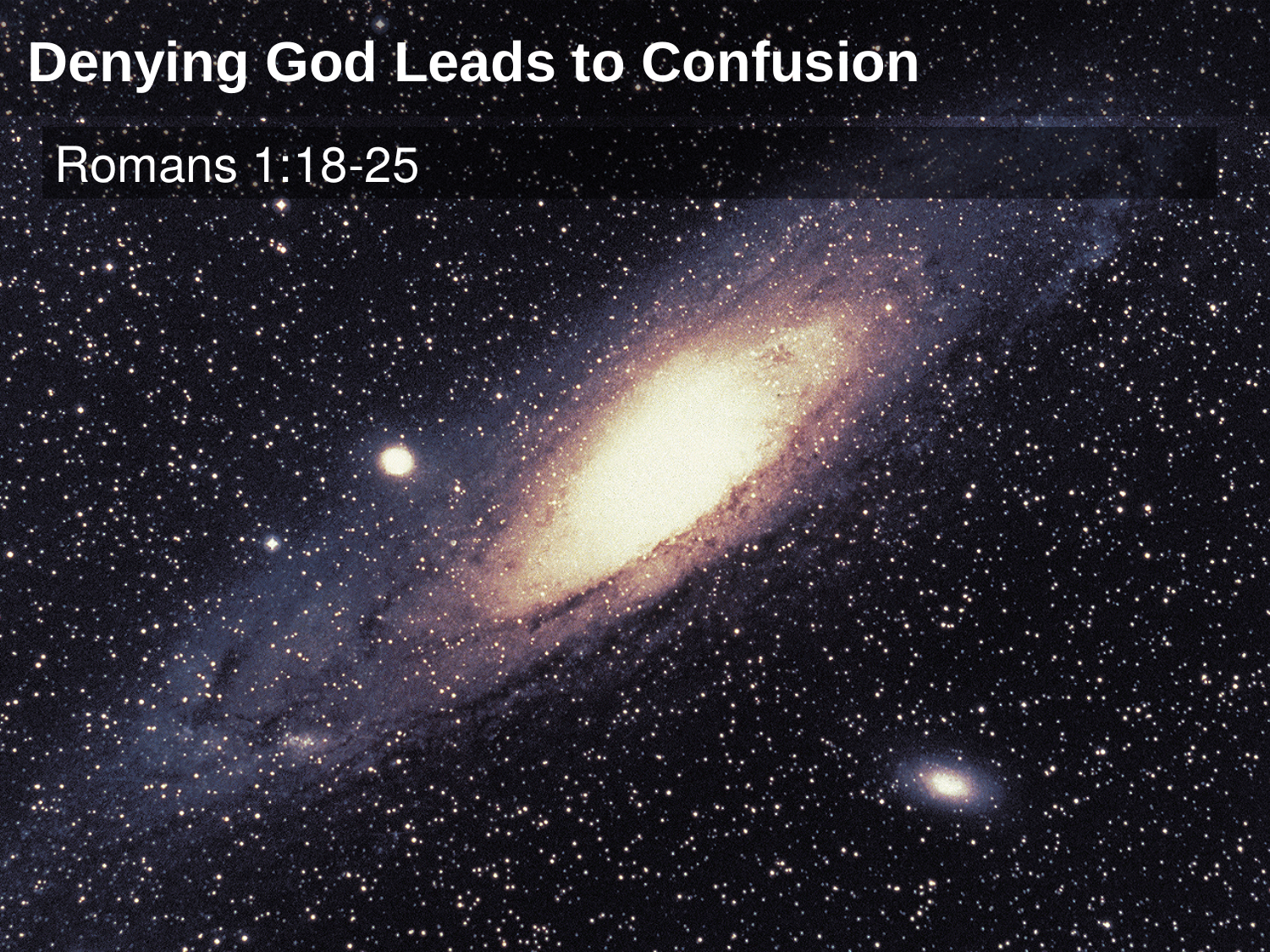

Denying God Leads to Confusion

Romans 1:18-25